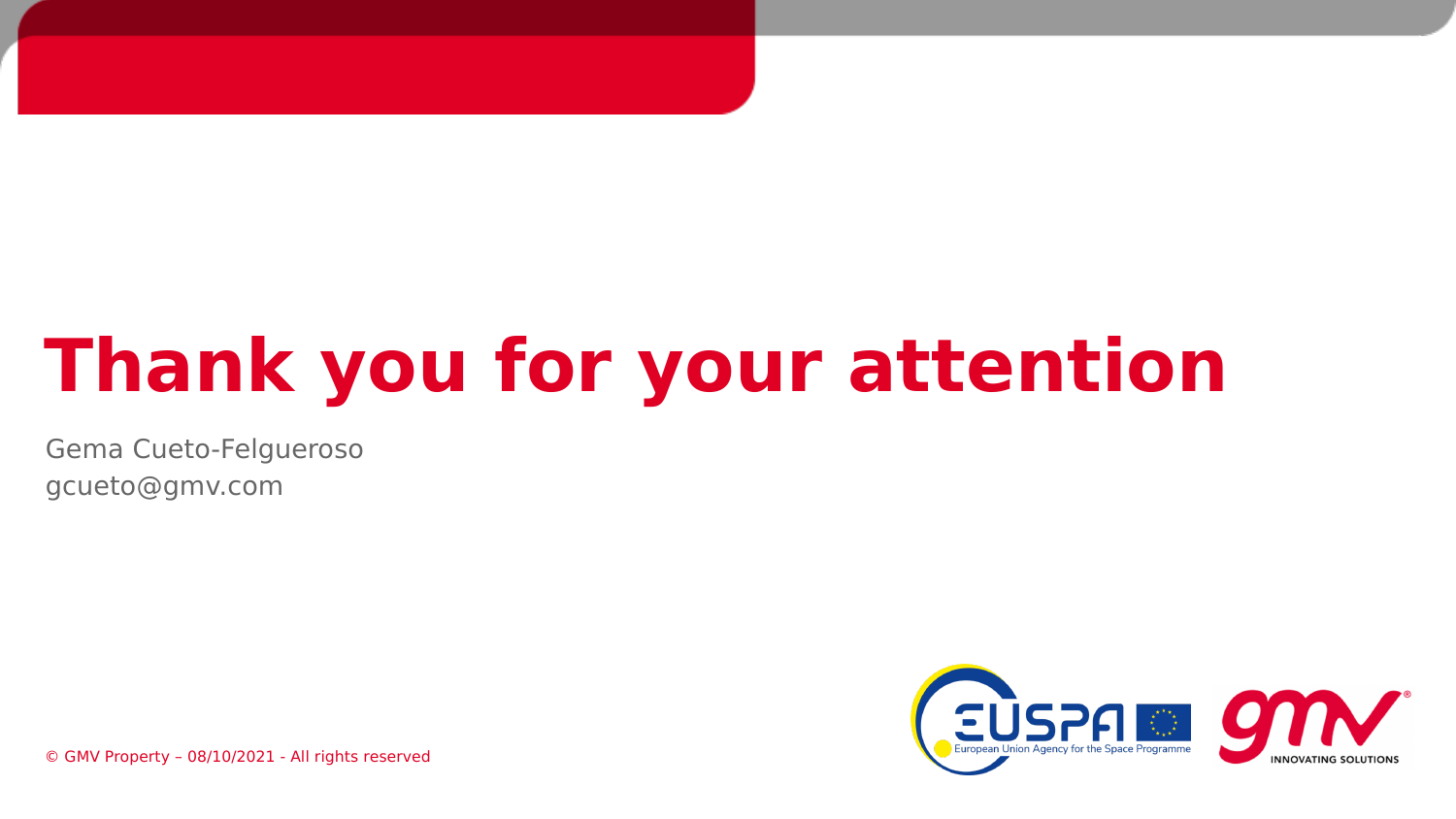

Thank you for your attention
Gema Cueto-Felgueroso
gcueto@gmv.com